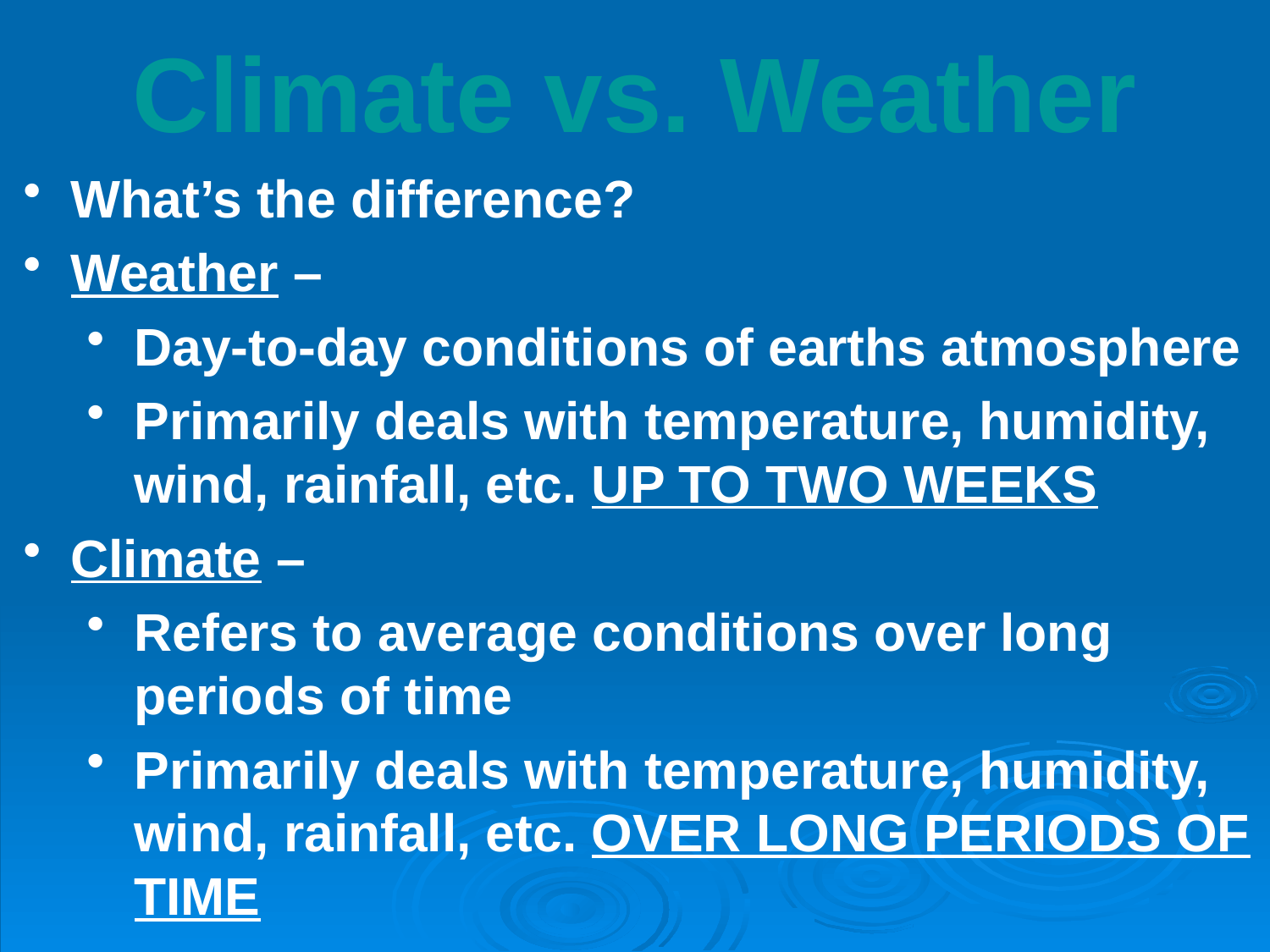

Climate vs. Weather
What’s the difference?
Weather –
Day-to-day conditions of earths atmosphere
Primarily deals with temperature, humidity, wind, rainfall, etc. UP TO TWO WEEKS
Climate –
Refers to average conditions over long periods of time
Primarily deals with temperature, humidity, wind, rainfall, etc. OVER LONG PERIODS OF TIME